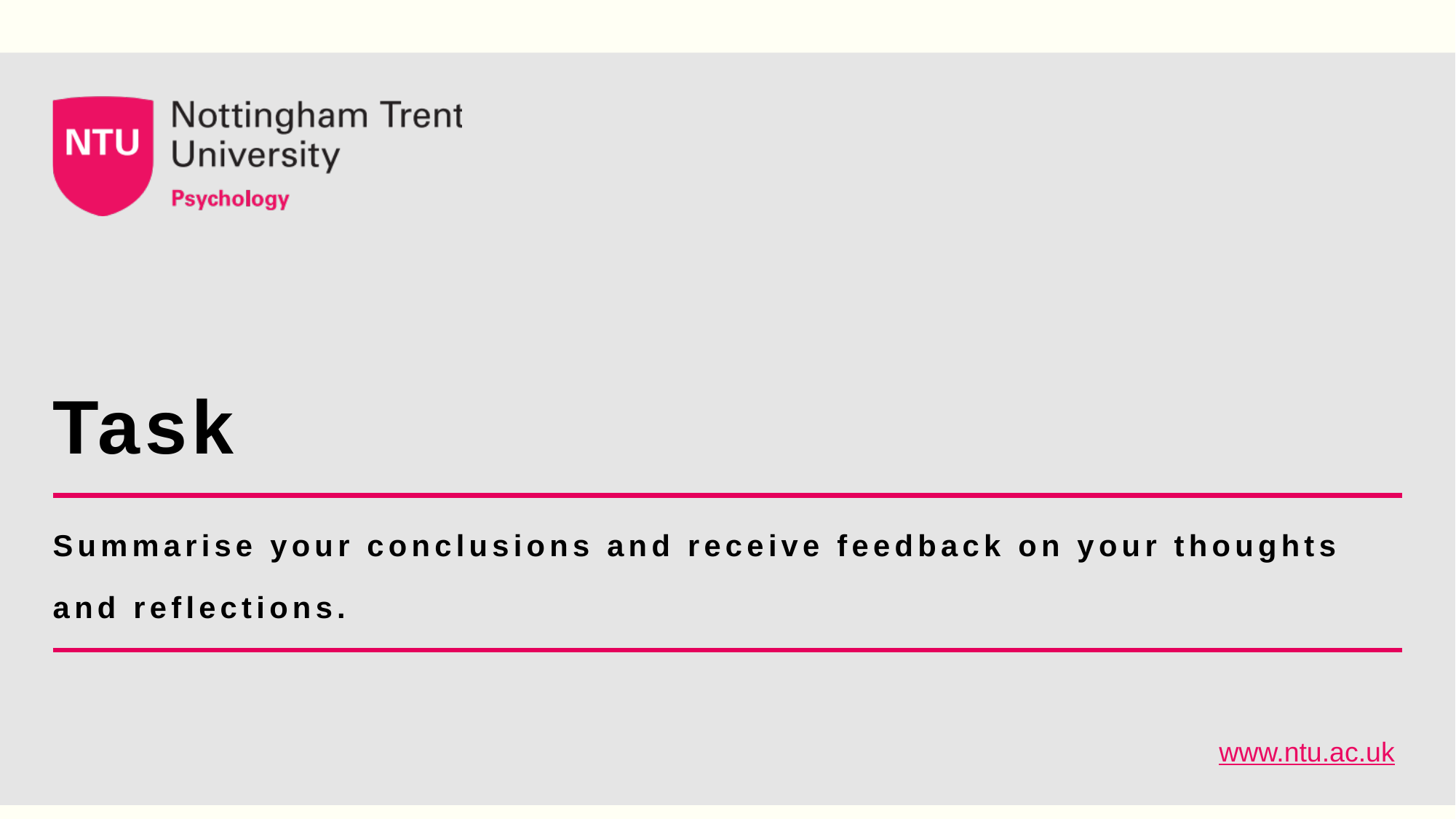

# Task
Summarise your conclusions and receive feedback on your thoughts and reflections.
www.ntu.ac.uk